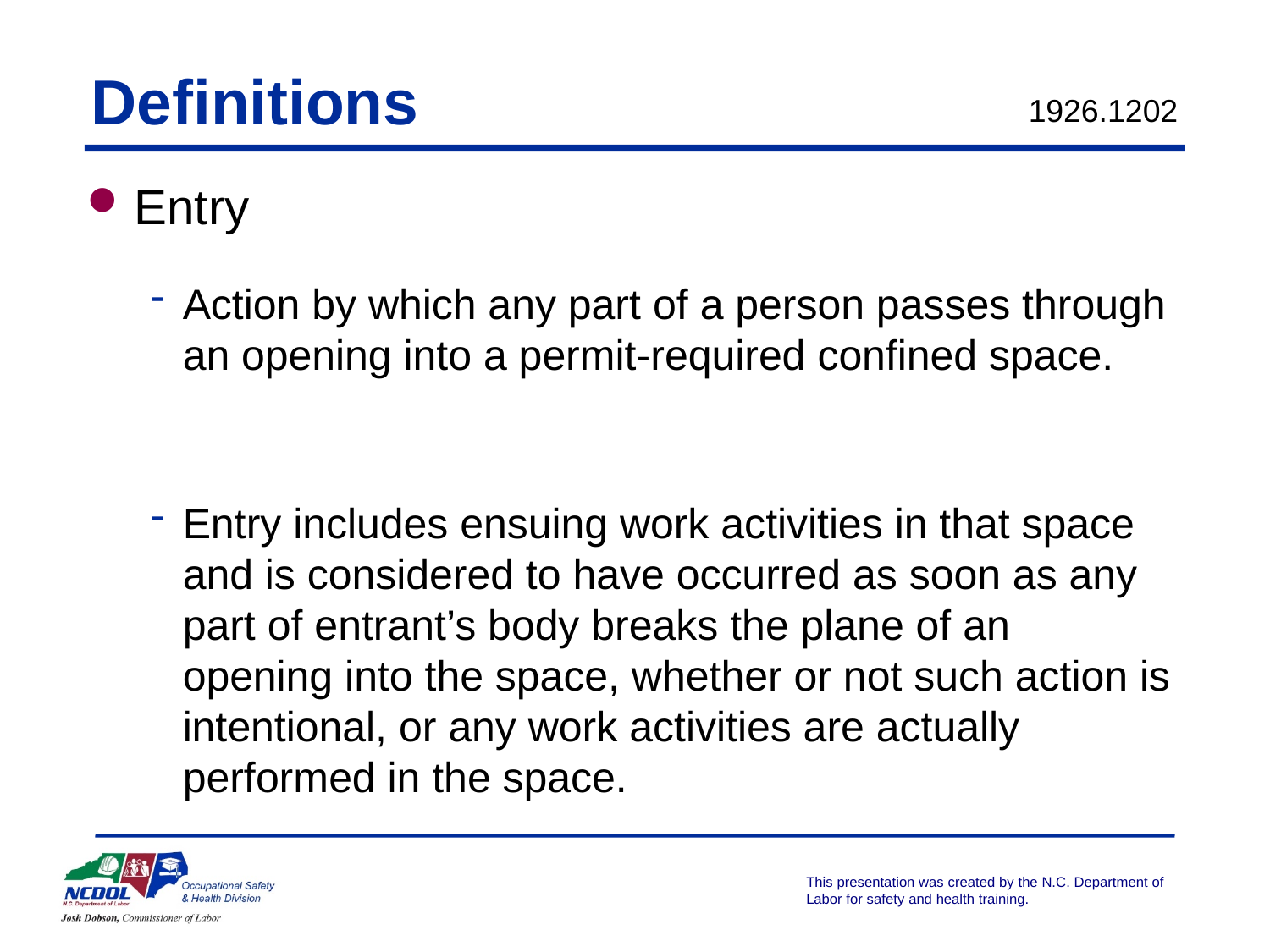

# Definitions
1926.1202
Entry

Action by which any part of a person passes through an opening into a permit-required confined space.

Entry includes ensuing work activities in that space and is considered to have occurred as soon as any part of entrant’s body breaks the plane of an opening into the space, whether or not such action is intentional, or any work activities are actually performed in the space.